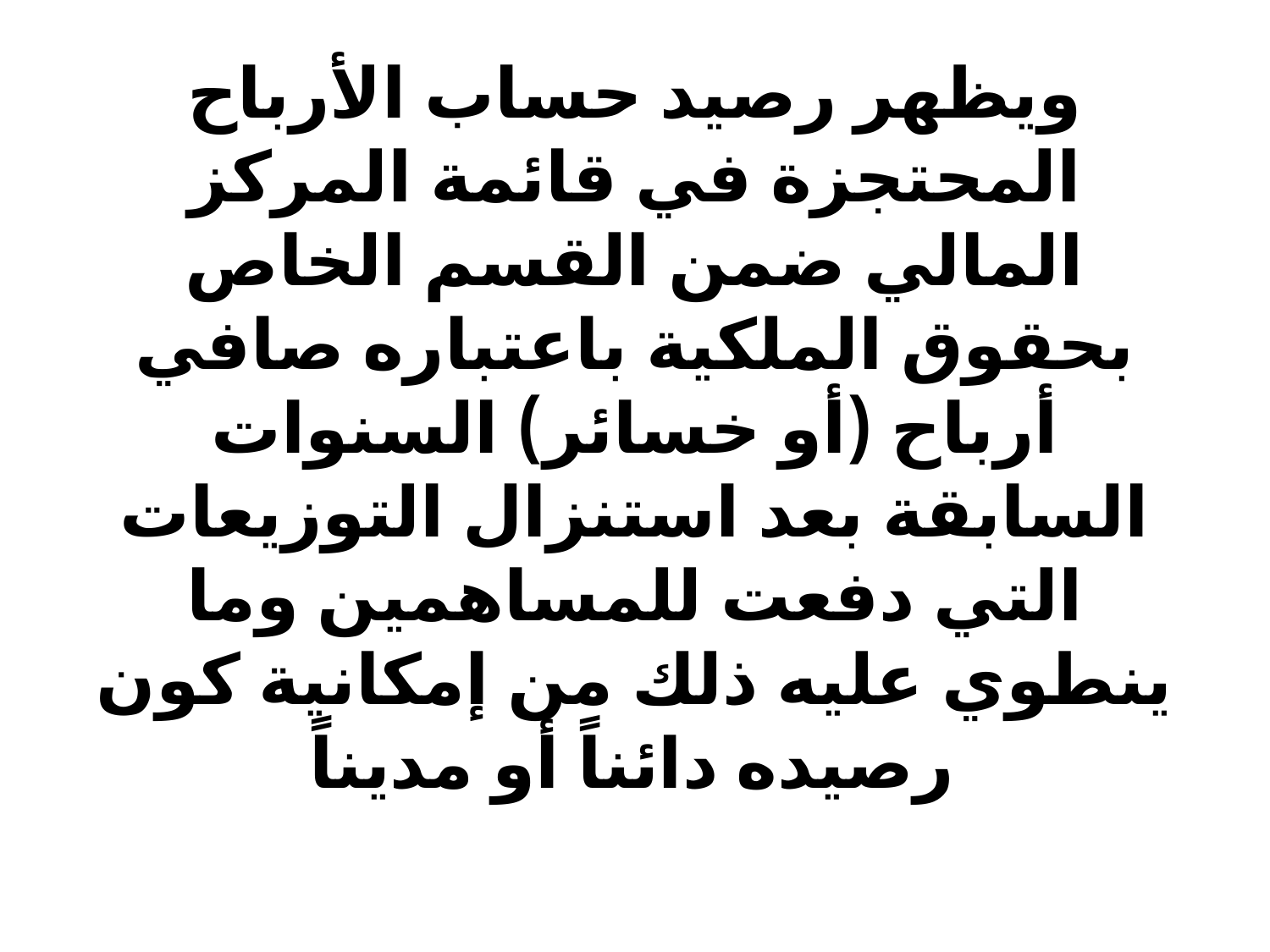

# ويظهر رصيد حساب الأرباح المحتجزة في قائمة المركز المالي ضمن القسم الخاص بحقوق الملكية باعتباره صافي أرباح (أو خسائر) السنوات السابقة بعد استنزال التوزيعات التي دفعت للمساهمين وما ينطوي عليه ذلك من إمكانية كون رصيده دائناً أو مديناً